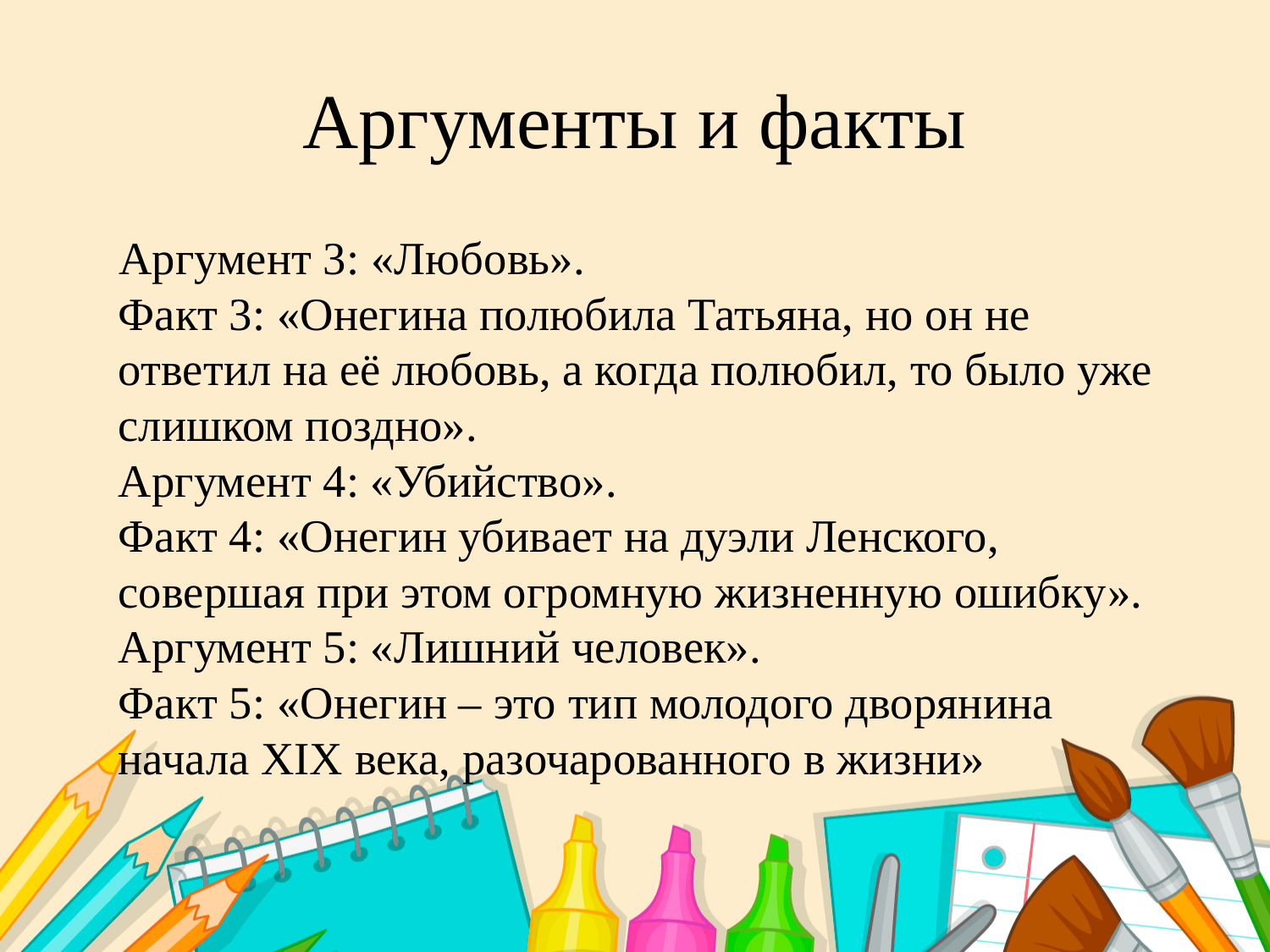

# Аргументы и факты
    Аргумент 3: «Любовь».
Факт 3: «Онегина полюбила Татьяна, но он не ответил на её любовь, а когда полюбил, то было уже слишком поздно».
Аргумент 4: «Убийство».
Факт 4: «Онегин убивает на дуэли Ленского,  совершая при этом огромную жизненную ошибку».
Аргумент 5: «Лишний человек».
Факт 5: «Онегин – это тип молодого дворянина начала XIX века, разочарованного в жизни»